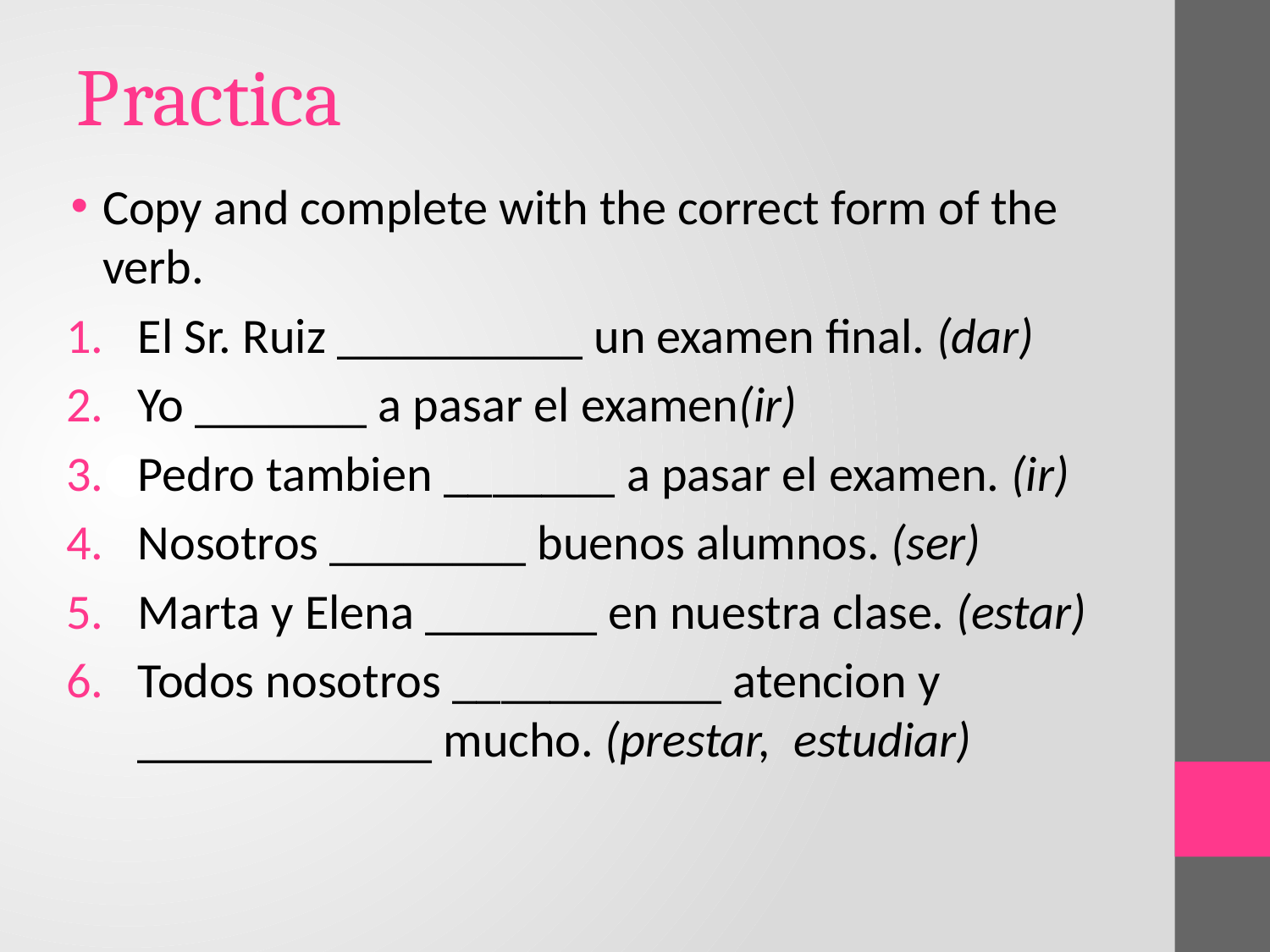

Practica
Copy and complete with the correct form of the verb.
El Sr. Ruiz __________ un examen final. (dar)
Yo _______ a pasar el examen(ir)
Pedro tambien _______ a pasar el examen. (ir)
Nosotros ________ buenos alumnos. (ser)
Marta y Elena _______ en nuestra clase. (estar)
Todos nosotros ___________ atencion y ____________ mucho. (prestar,  estudiar)